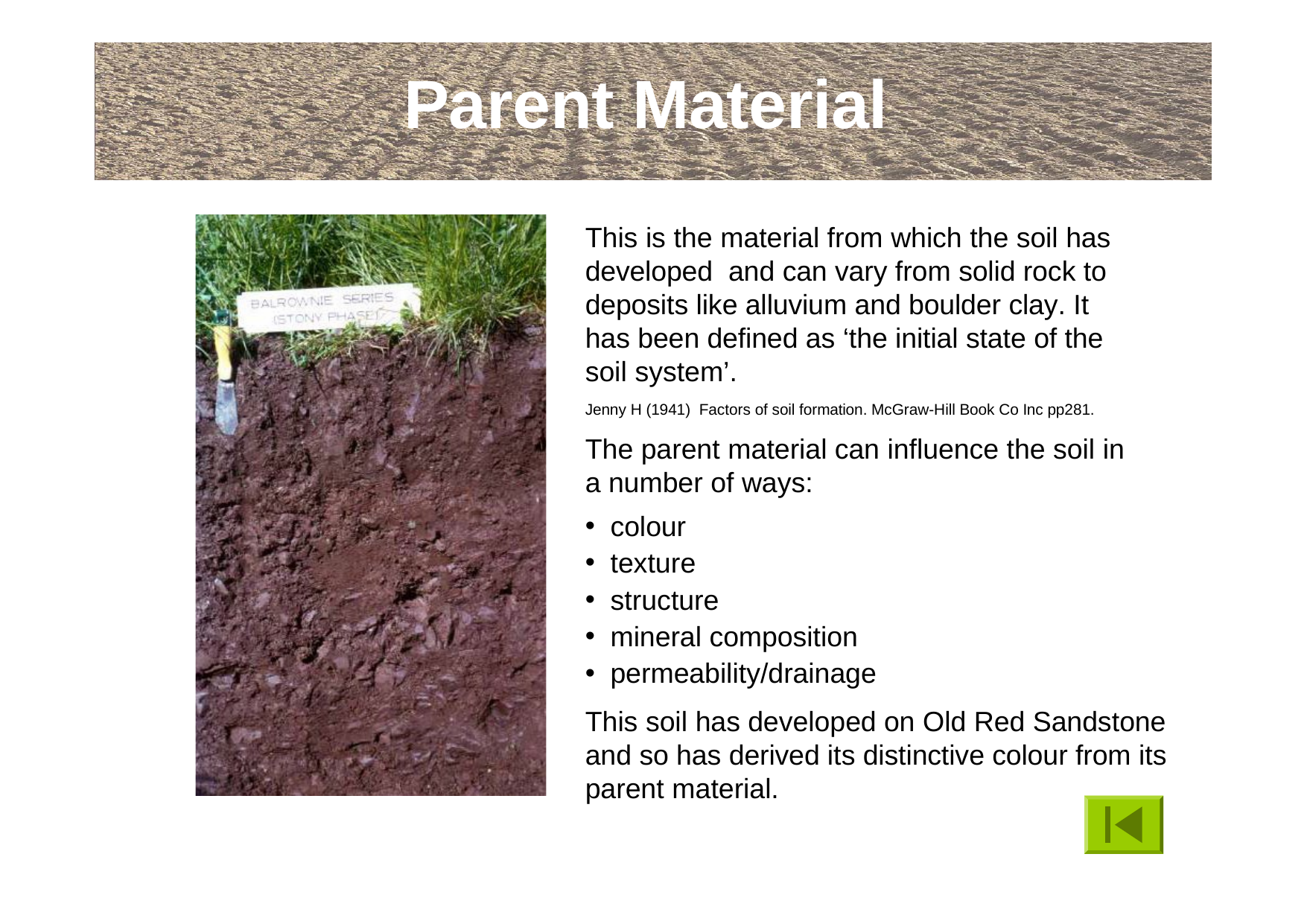

# Parent Material

This is the material from which the soil has developed  and can vary from solid rock to deposits like alluvium and boulder clay. It has been defined as ‘the initial state of the soil system’.
Jenny H (1941)  Factors of soil formation. McGraw-Hill Book Co Inc pp281.
The parent material can influence the soil in a number of ways:
colour
texture
structure
mineral composition
permeability/drainage
This soil has developed on Old Red Sandstone and so has derived its distinctive colour from its parent material.